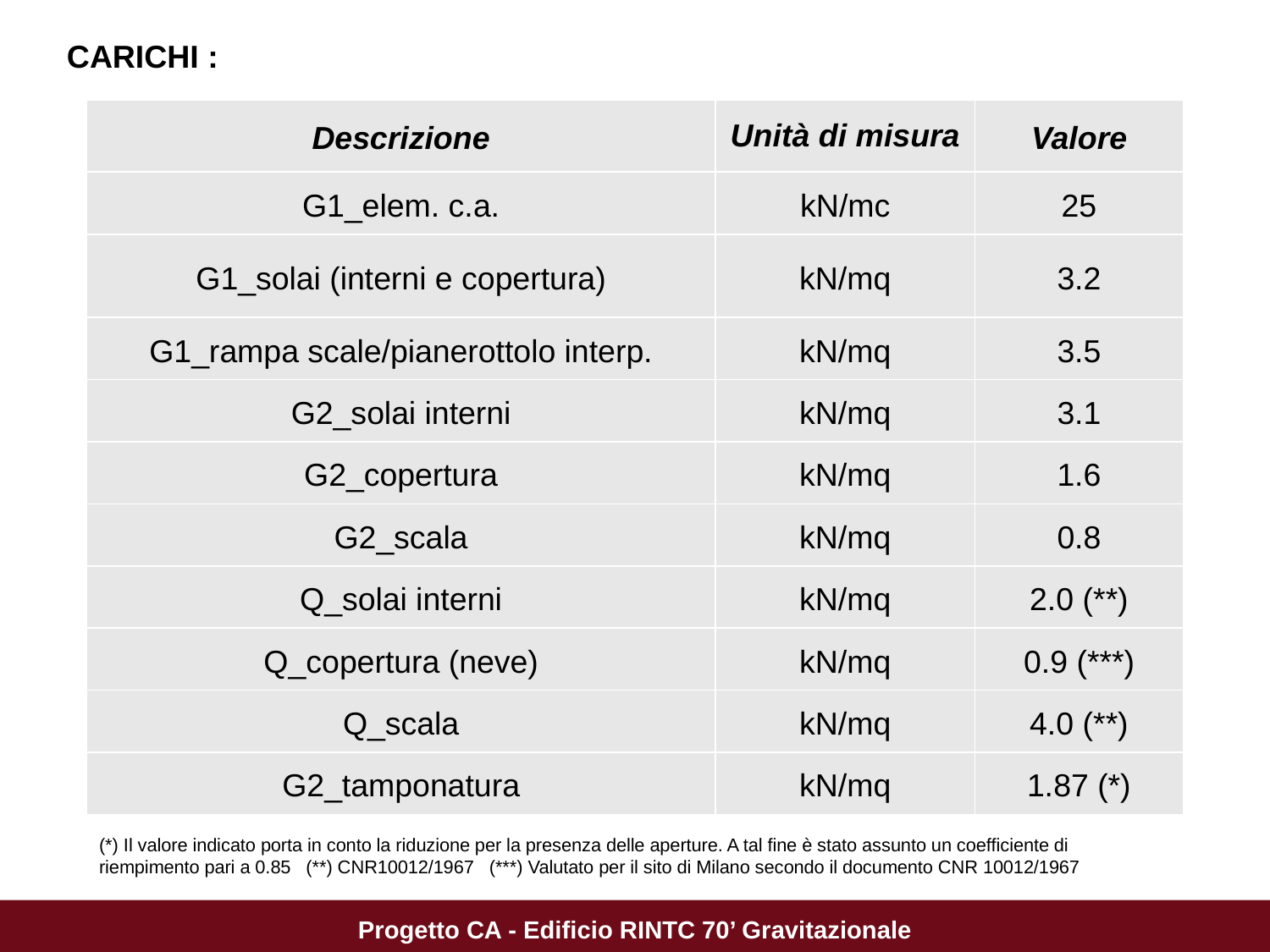

CARICHI :
| Descrizione | Unità di misura | Valore |
| --- | --- | --- |
| G1\_elem. c.a. | kN/mc | 25 |
| G1\_solai (interni e copertura) | kN/mq | 3.2 |
| G1\_rampa scale/pianerottolo interp. | kN/mq | 3.5 |
| G2\_solai interni | kN/mq | 3.1 |
| G2\_copertura | kN/mq | 1.6 |
| G2\_scala | kN/mq | 0.8 |
| Q\_solai interni | kN/mq | 2.0 (\*\*) |
| Q\_copertura (neve) | kN/mq | 0.9 (\*\*\*) |
| Q\_scala | kN/mq | 4.0 (\*\*) |
| G2\_tamponatura | kN/mq | 1.87 (\*) |
(*) Il valore indicato porta in conto la riduzione per la presenza delle aperture. A tal fine è stato assunto un coefficiente di riempimento pari a 0.85   (**) CNR10012/1967   (***) Valutato per il sito di Milano secondo il documento CNR 10012/1967